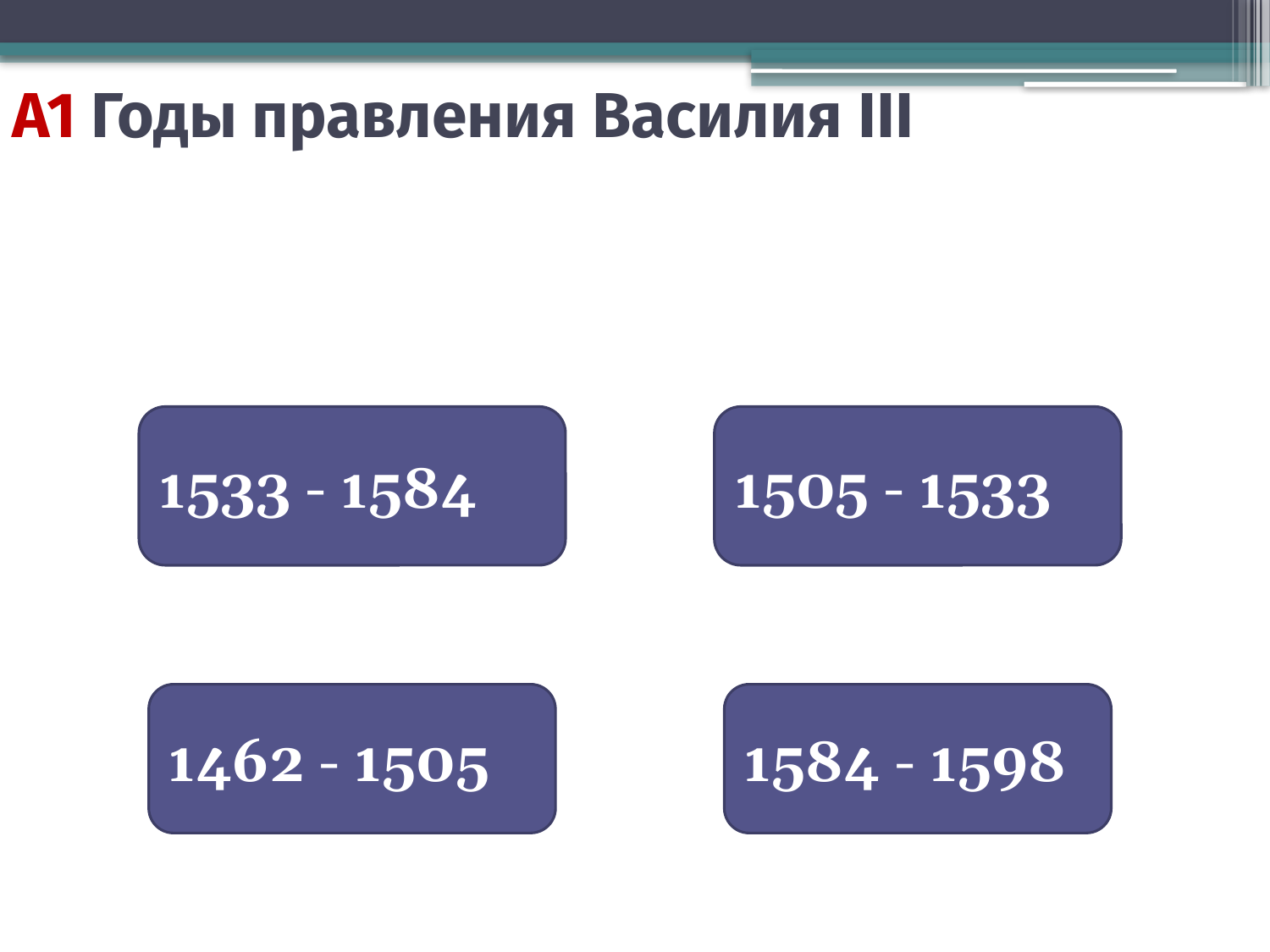

А1 Годы правления Василия III
1533 - 1584
1505 - 1533
1462 - 1505

1584 - 1598